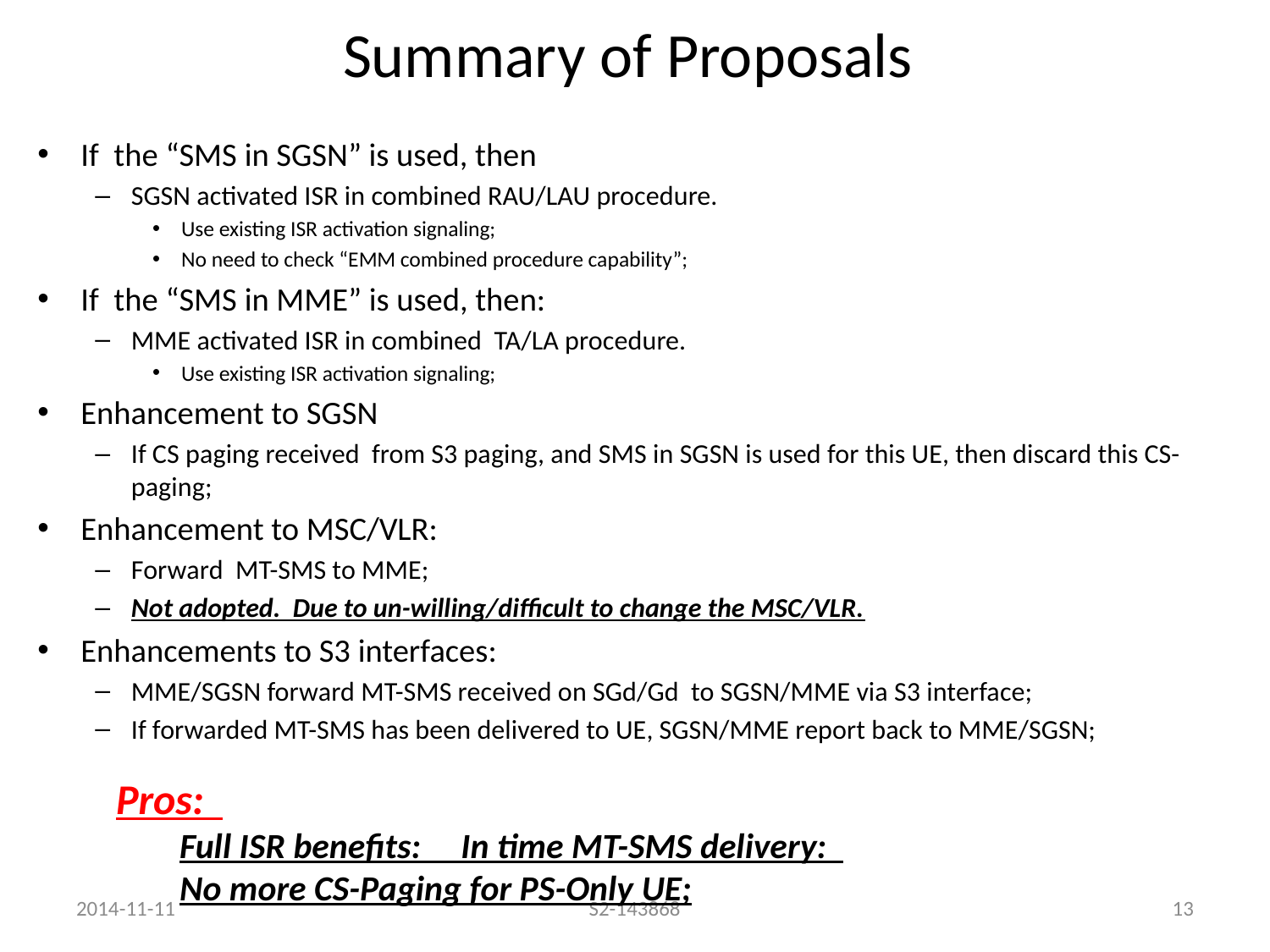

# Summary of Proposals
If  the “SMS in SGSN” is used, then
SGSN activated ISR in combined RAU/LAU procedure.
Use existing ISR activation signaling;
No need to check “EMM combined procedure capability”;
If  the “SMS in MME” is used, then:
MME activated ISR in combined  TA/LA procedure.
Use existing ISR activation signaling;
Enhancement to SGSN
If CS paging received  from S3 paging, and SMS in SGSN is used for this UE, then discard this CS-paging;
Enhancement to MSC/VLR:
Forward  MT-SMS to MME;
Not adopted.  Due to un-willing/difficult to change the MSC/VLR.
Enhancements to S3 interfaces:
MME/SGSN forward MT-SMS received on SGd/Gd  to SGSN/MME via S3 interface;
If forwarded MT-SMS has been delivered to UE, SGSN/MME report back to MME/SGSN;
Pros:
Full ISR benefits:     In time MT-SMS delivery:
No more CS-Paging for PS-Only UE;
2014-11-11
S2-143868
13